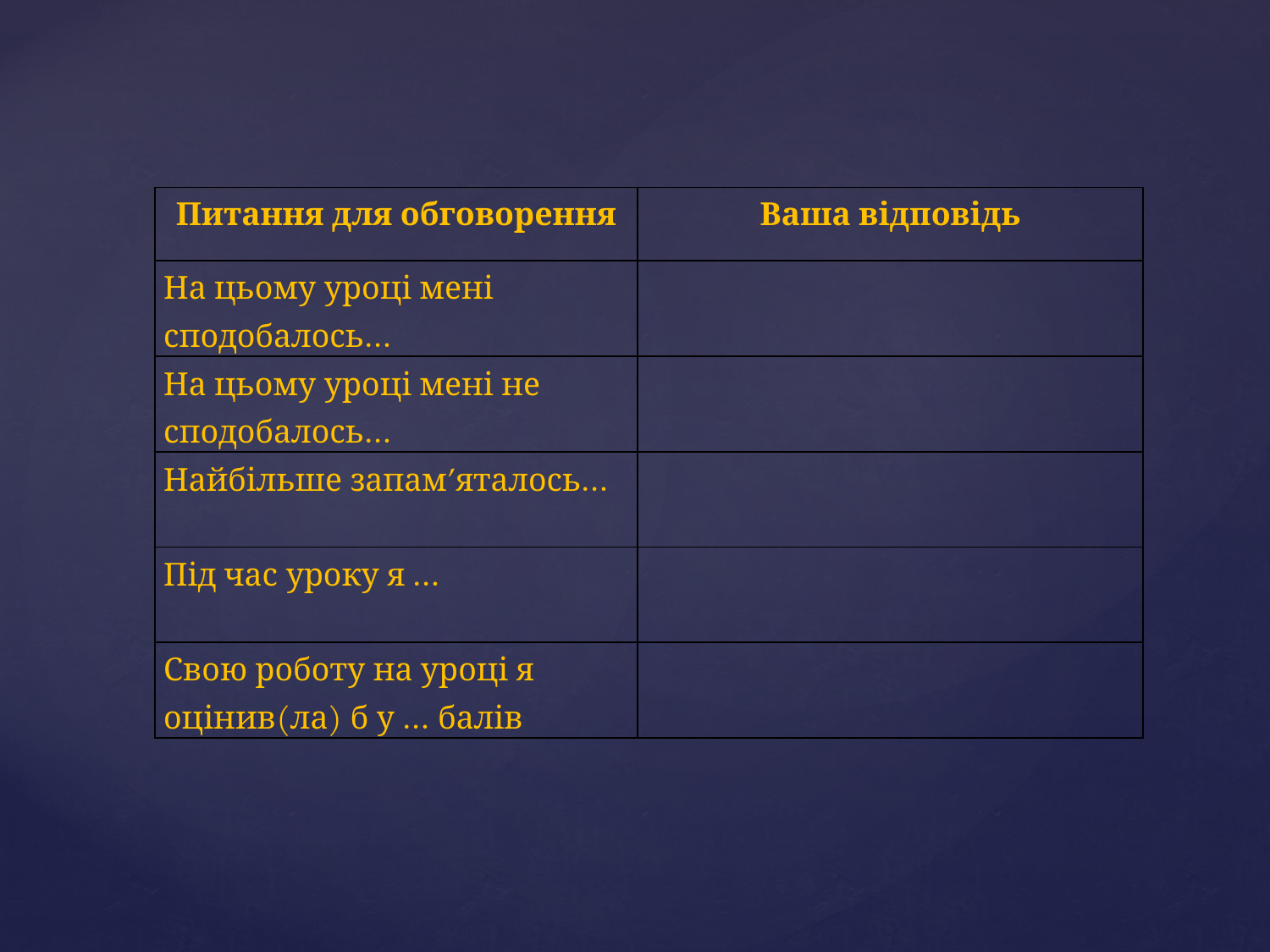

| Питання для обговорення | Ваша відповідь |
| --- | --- |
| На цьому уроці мені сподобалось… |  |
| На цьому уроці мені не сподобалось… |  |
| Найбільше запам’яталось… |  |
| Під час уроку я … |  |
| Свою роботу на уроці я оцінив(ла) б у … балів |  |